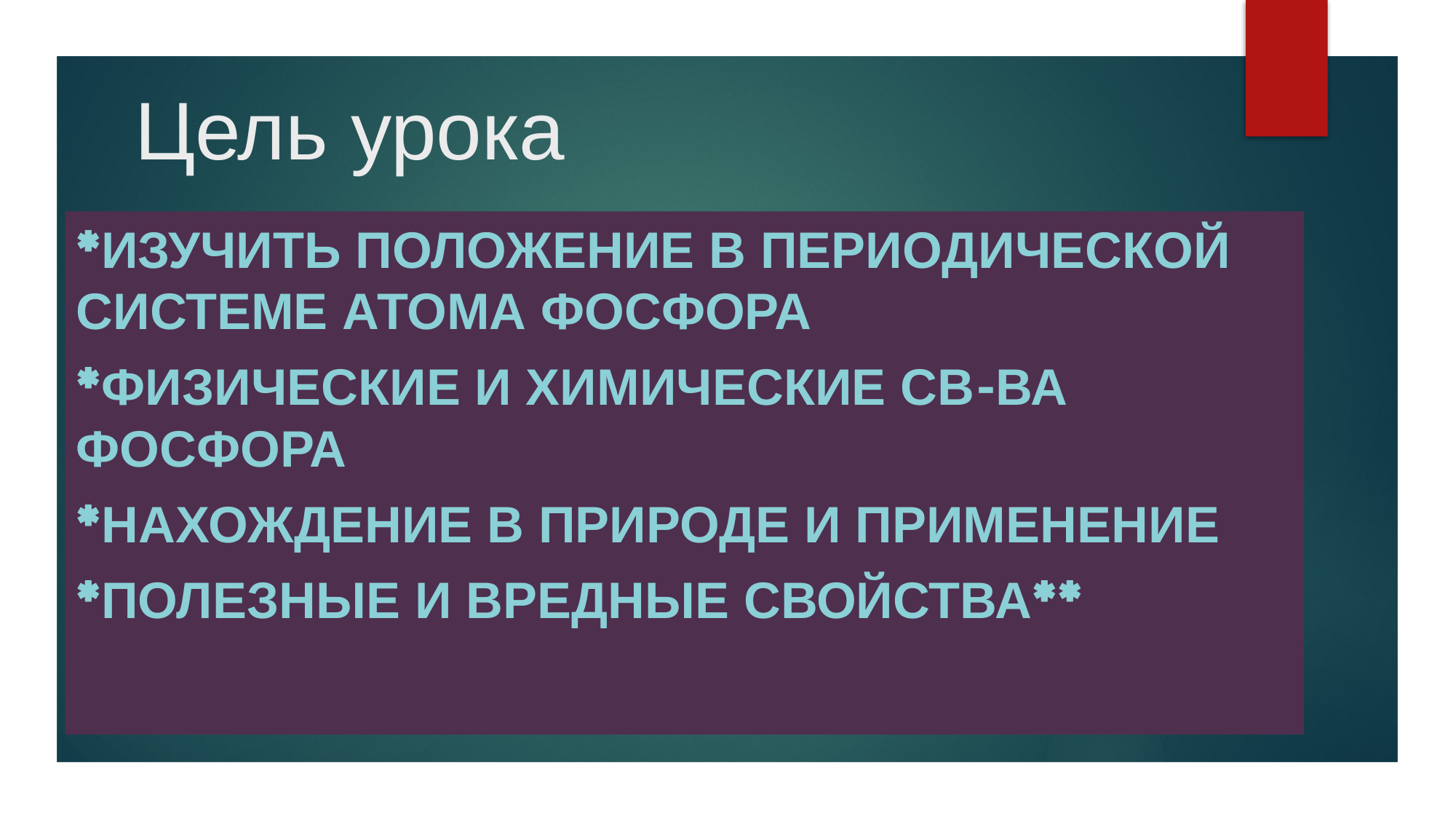

# Цель урока
*Изучить положение в периодической системе атома фосфора
*Физические и химические св-ва фосфора
*Нахождение в природе и применение
*Полезные и вредные свойства**